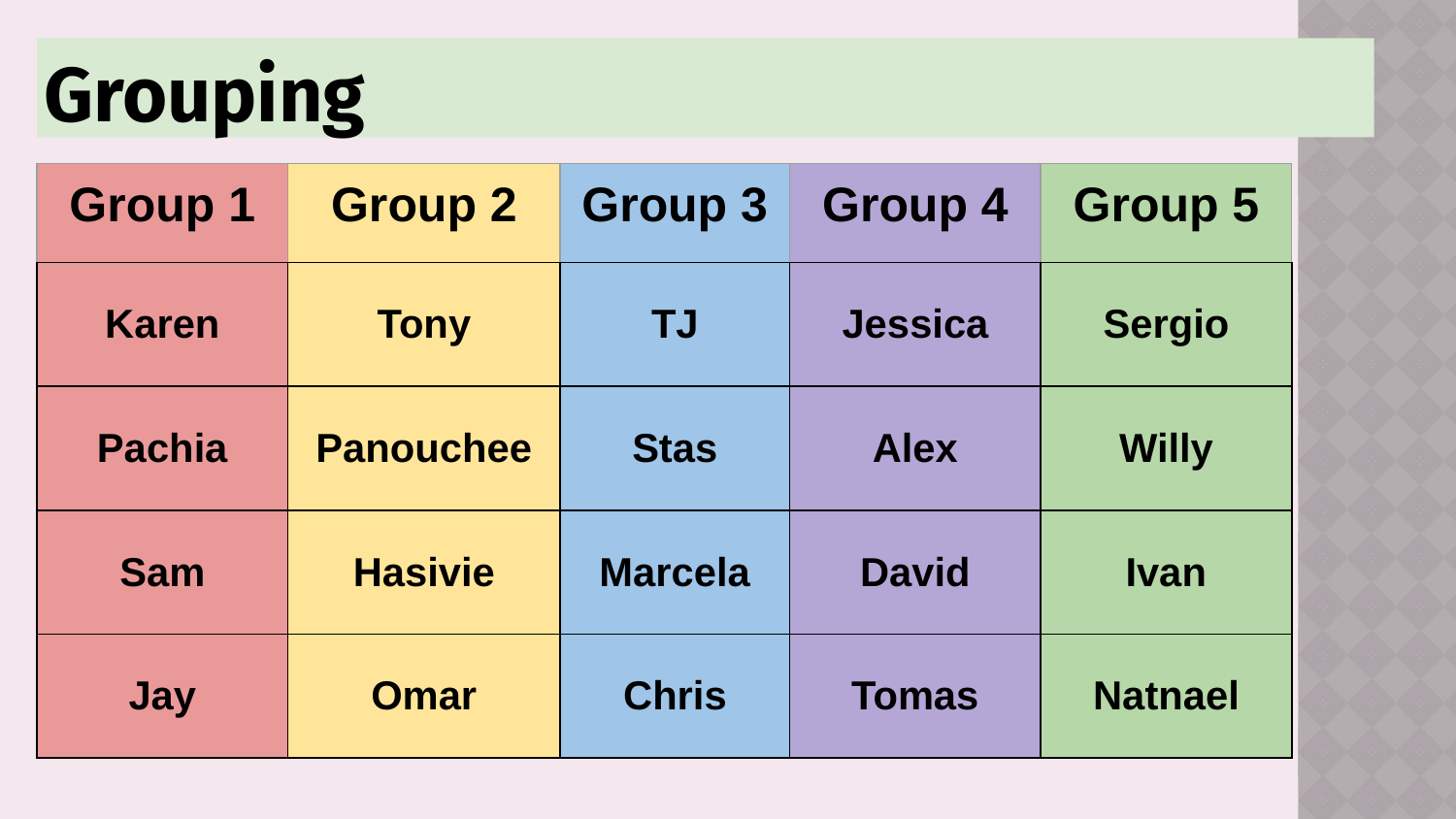

# Grouping
| Group 1 | Group 2 | Group 3 | Group 4 | Group 5 |
| --- | --- | --- | --- | --- |
| Karen | Tony | TJ | Jessica | Sergio |
| Pachia | Panouchee | Stas | Alex | Willy |
| Sam | Hasivie | Marcela | David | Ivan |
| Jay | Omar | Chris | Tomas | Natnael |